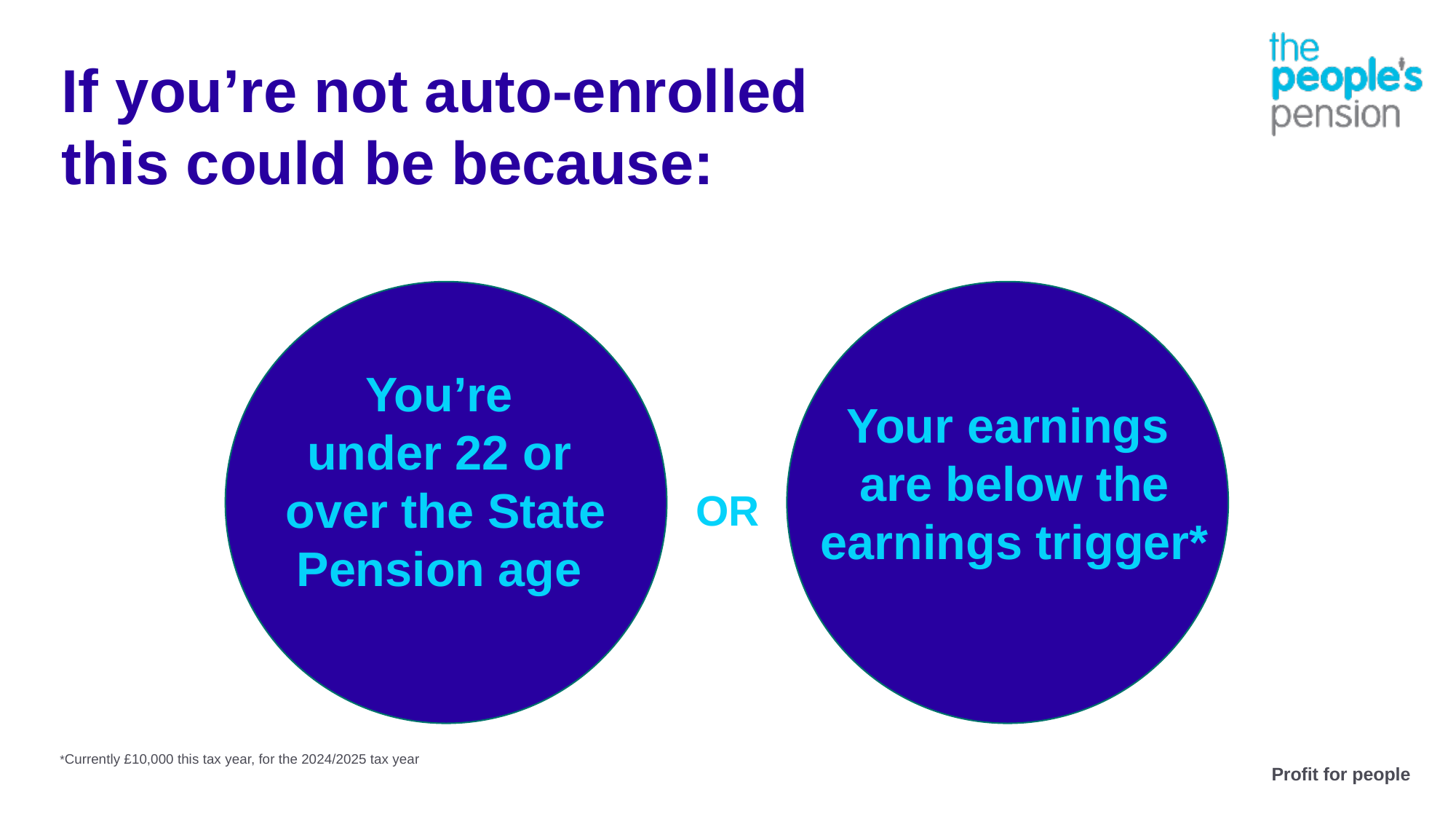

If you’re not auto-enrolled
this could be because:

You’re
under 22 or
over the State Pension age
Your earnings
are below the earnings trigger*
OR
*Currently £10,000 this tax year, for the 2024/2025 tax year